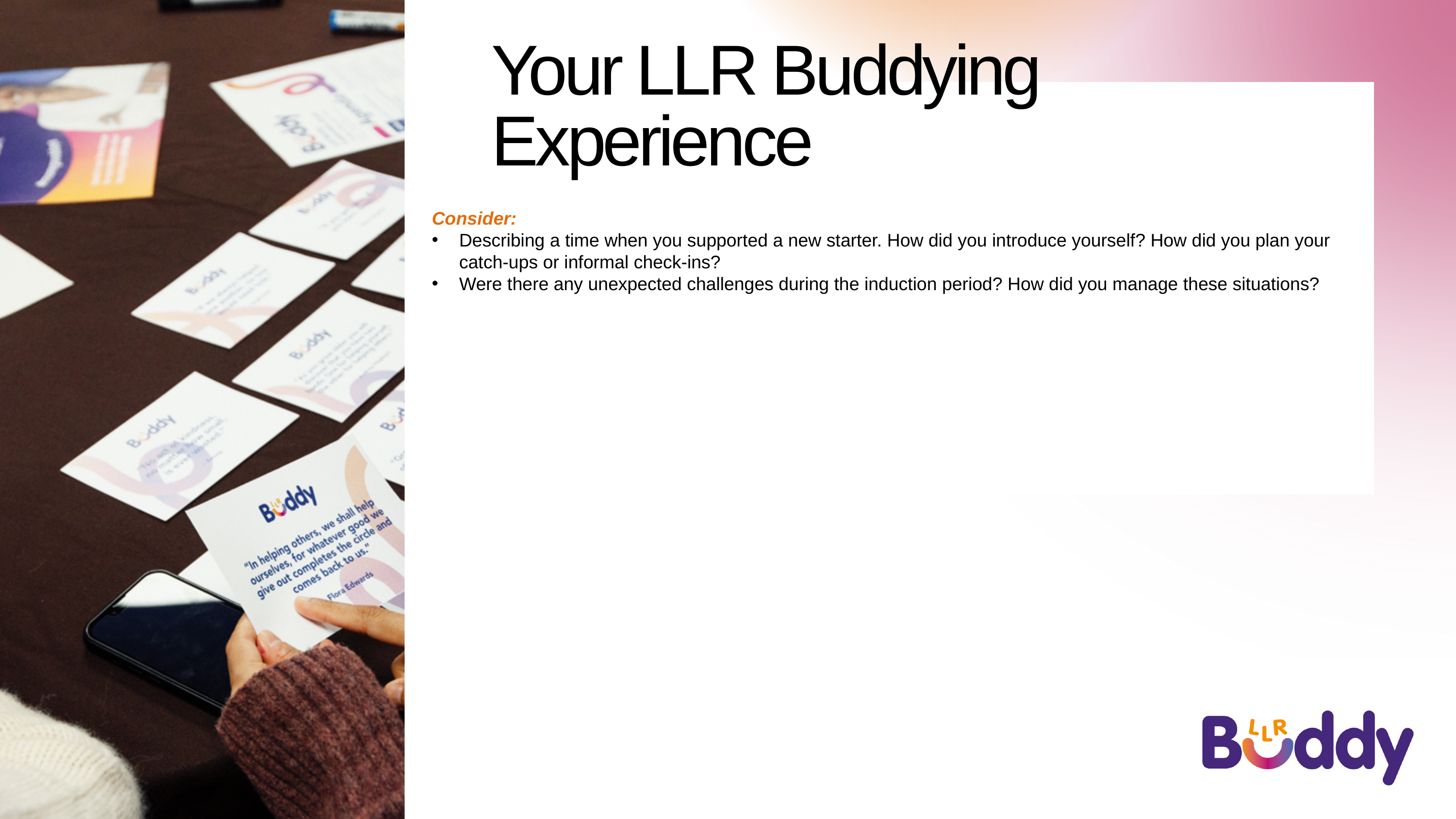

Consider:
Describing a time when you supported a new starter. How did you introduce yourself? How did you plan your catch-ups or informal check-ins?
Were there any unexpected challenges during the induction period? How did you manage these situations?